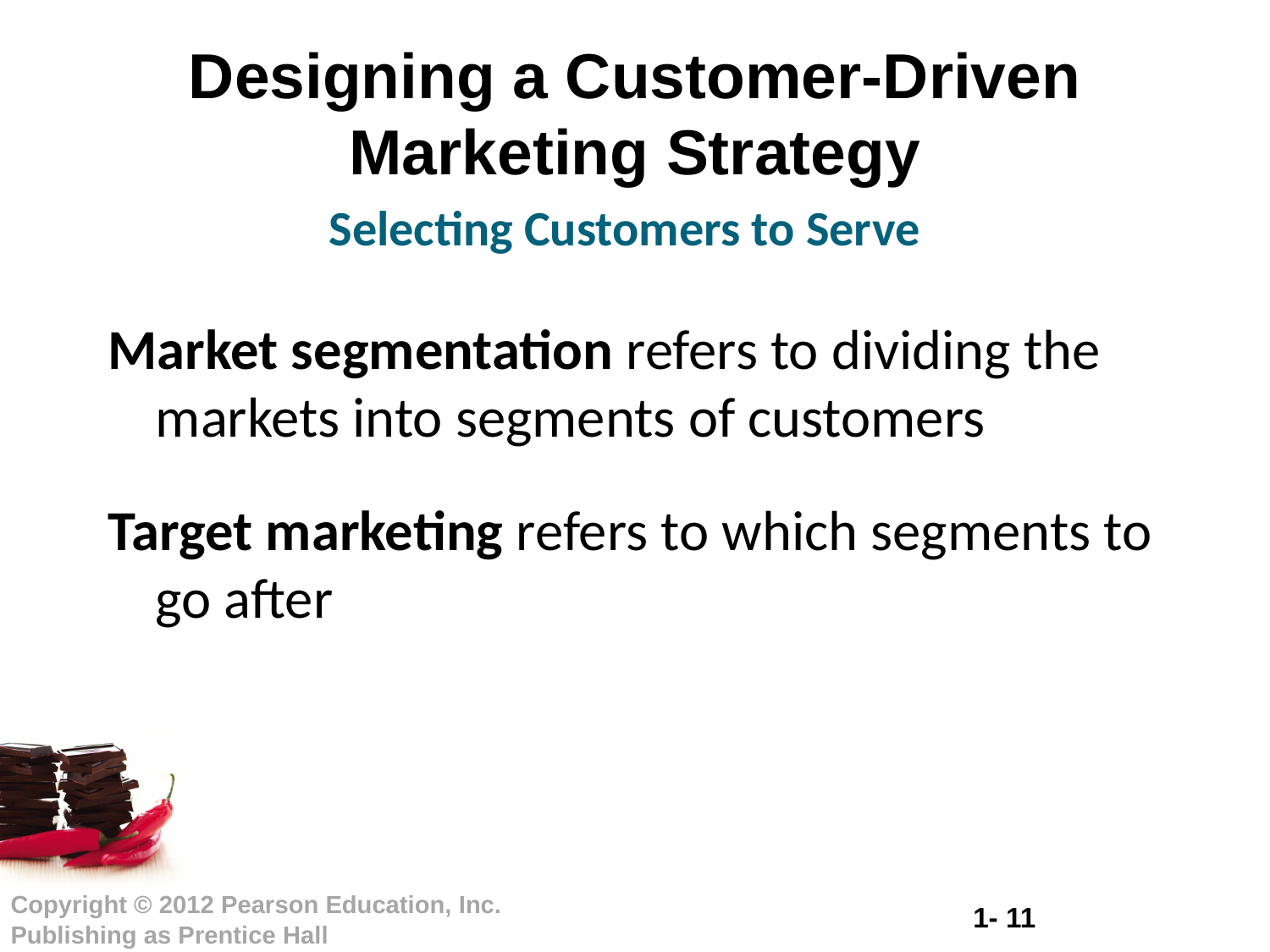

# Designing a Customer-Driven Marketing Strategy
Selecting Customers to Serve

Market segmentation refers to dividing the markets into segments of customers

Target marketing refers to which segments to go after